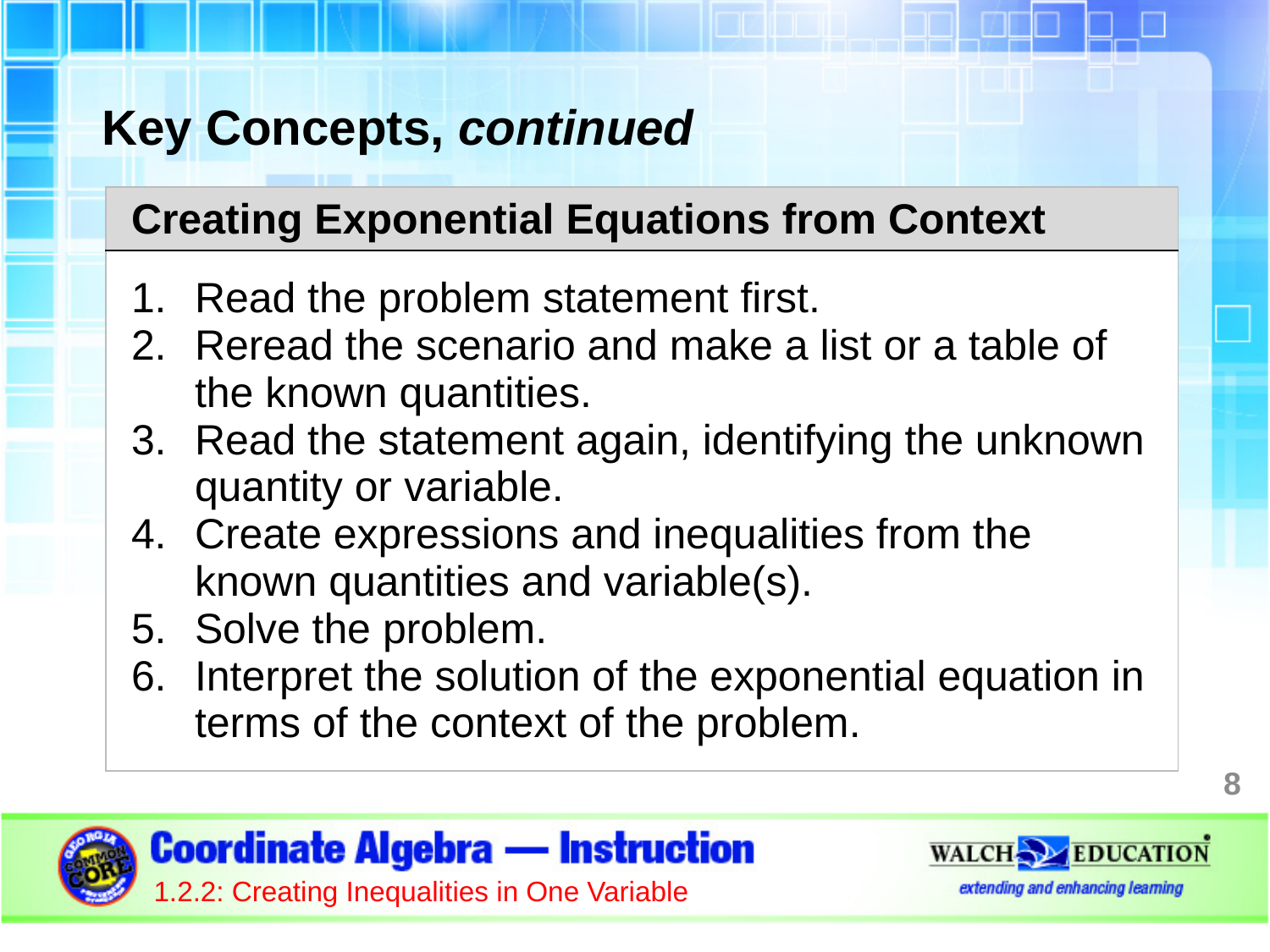

Key Concepts, continued

| Creating Exponential Equations from Context |
| --- |
| Read the problem statement first. Reread the scenario and make a list or a table of the known quantities. Read the statement again, identifying the unknown quantity or variable. Create expressions and inequalities from the known quantities and variable(s). Solve the problem. Interpret the solution of the exponential equation in terms of the context of the problem. |
8
1.2.2: Creating Inequalities in One Variable